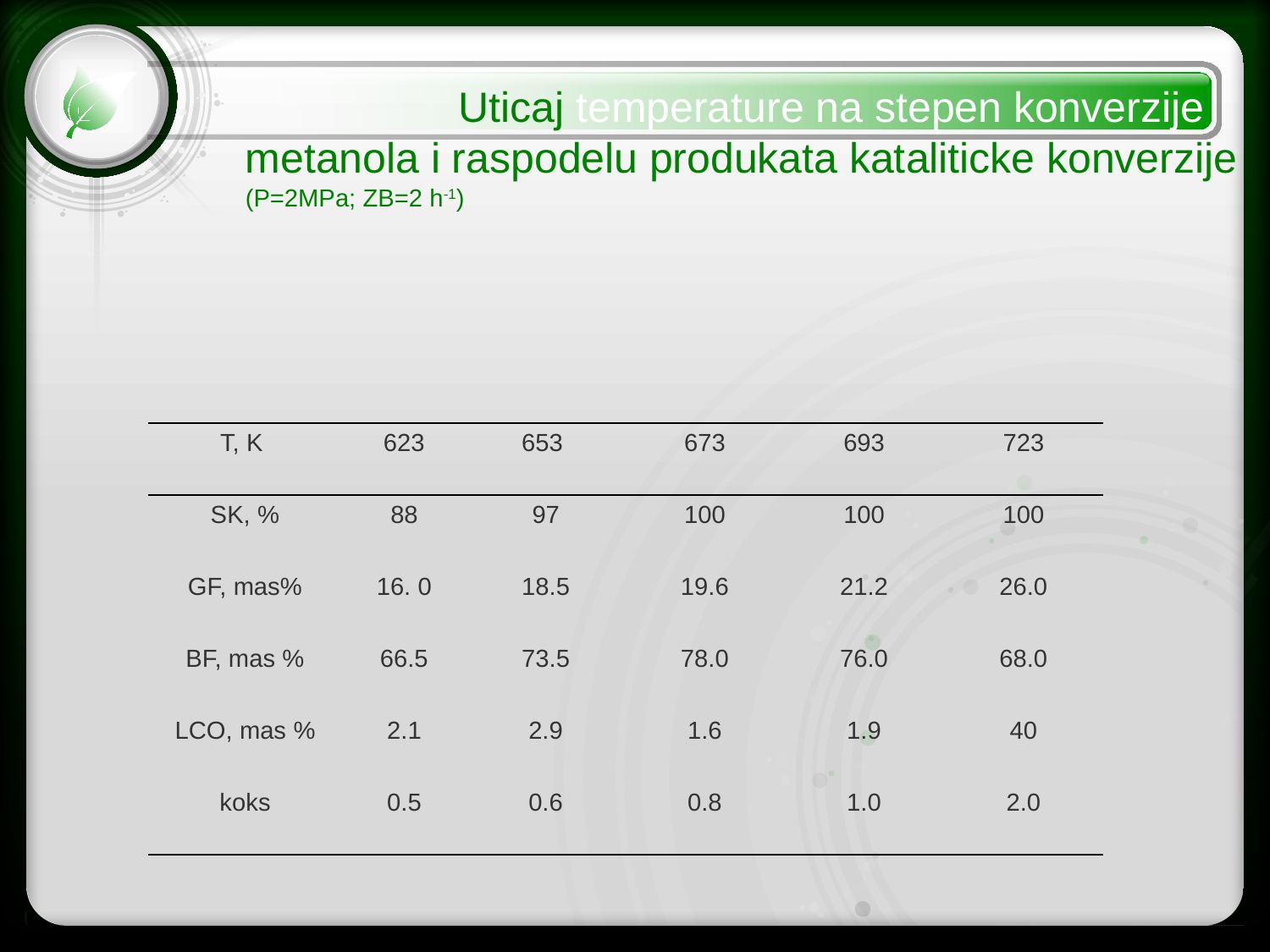

Uticaj temperature na stepen konverzije
metanola i raspodelu produkata kataliticke konverzije
(P=2MPa; ZB=2 h-1)
| T, K | 623 | 653 | 673 | 693 | 723 |
| --- | --- | --- | --- | --- | --- |
| SK, % | 88 | 97 | 100 | 100 | 100 |
| GF, mas% | 16. 0 | 18.5 | 19.6 | 21.2 | 26.0 |
| BF, mas % | 66.5 | 73.5 | 78.0 | 76.0 | 68.0 |
| LCO, mas % | 2.1 | 2.9 | 1.6 | 1.9 | 40 |
| koks | 0.5 | 0.6 | 0.8 | 1.0 | 2.0 |